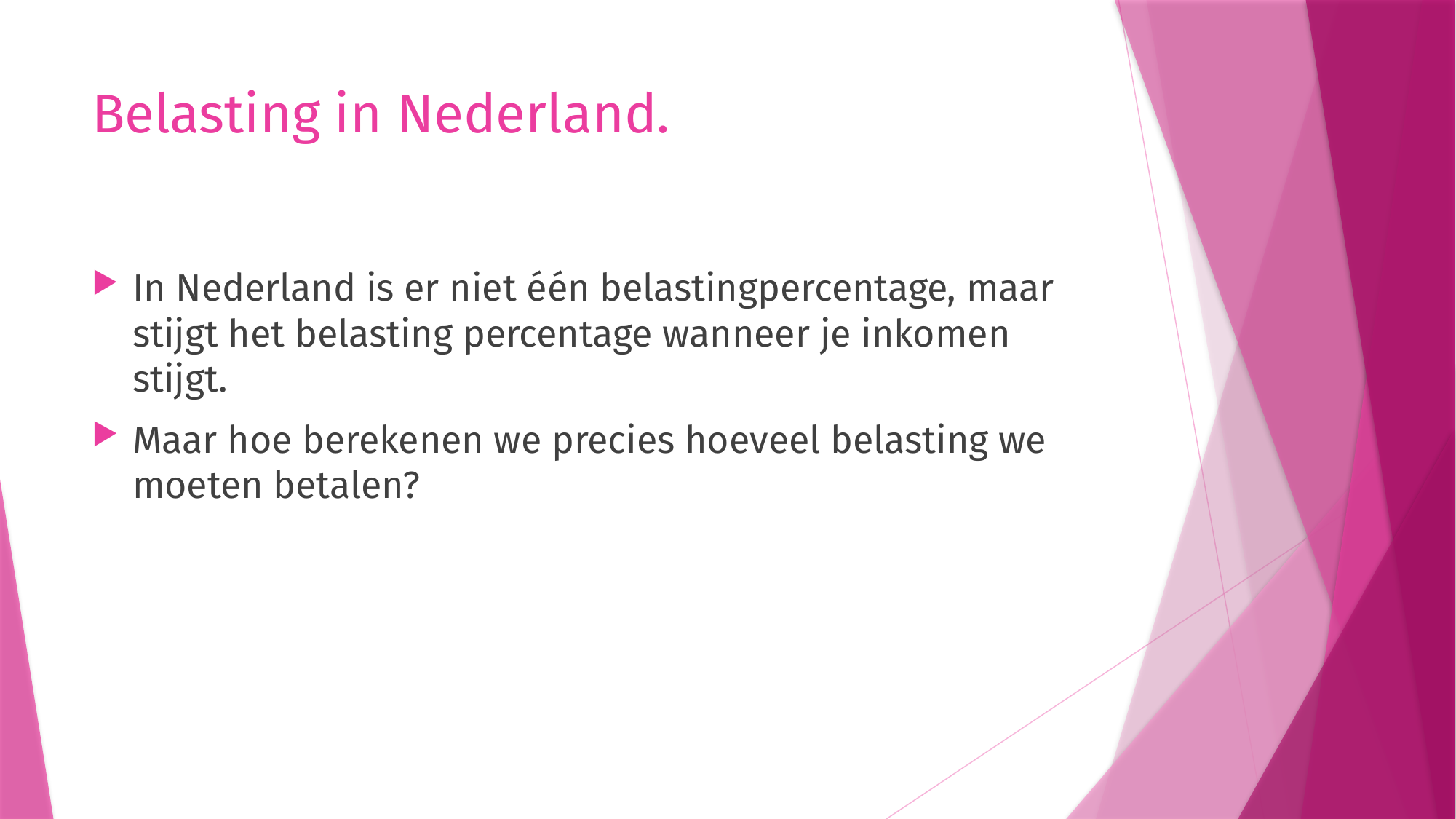

# Belasting in Nederland.
In Nederland is er niet één belastingpercentage, maar stijgt het belasting percentage wanneer je inkomen stijgt.
Maar hoe berekenen we precies hoeveel belasting we moeten betalen?